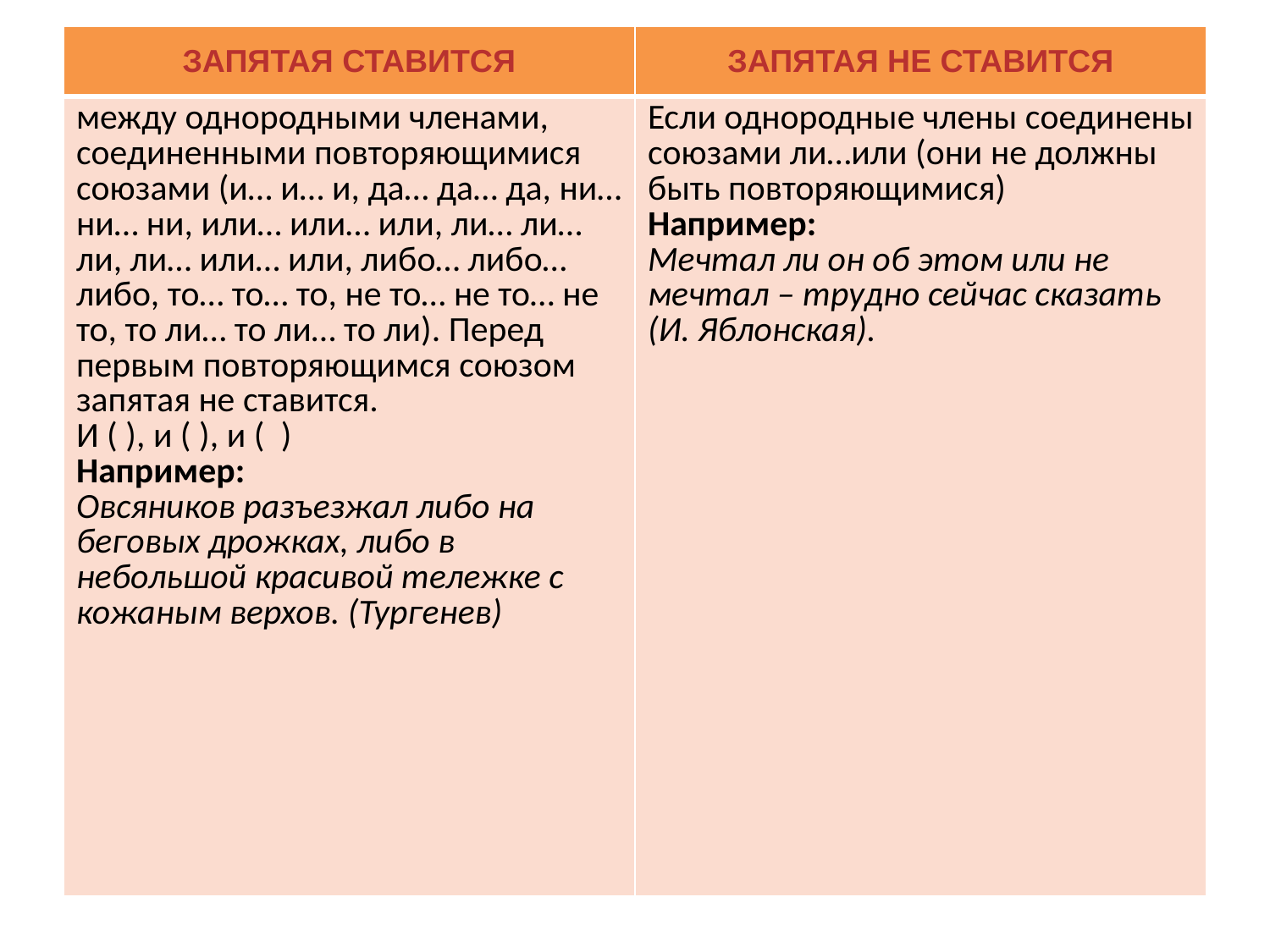

| ЗАПЯТАЯ СТАВИТСЯ | ЗАПЯТАЯ НЕ СТАВИТСЯ |
| --- | --- |
| между однородными членами, соединенными повторяющимися союзами (и… и… и, да… да… да, ни… ни… ни, или… или… или, ли… ли… ли, ли… или… или, либо… либо… либо, то… то… то, не то… не то… не то, то ли… то ли… то ли). Перед первым повторяющимся союзом запятая не ставится. И ( ), и ( ), и (  ) Например: Овсяников разъезжал либо на беговых дрожках, либо в небольшой красивой тележке с кожаным верхов. (Тургенев) | Если однородные члены соединены союзами ли…или (они не должны быть повторяющимися) Например: Мечтал ли он об этом или не мечтал – трудно сейчас сказать (И. Яблонская). |